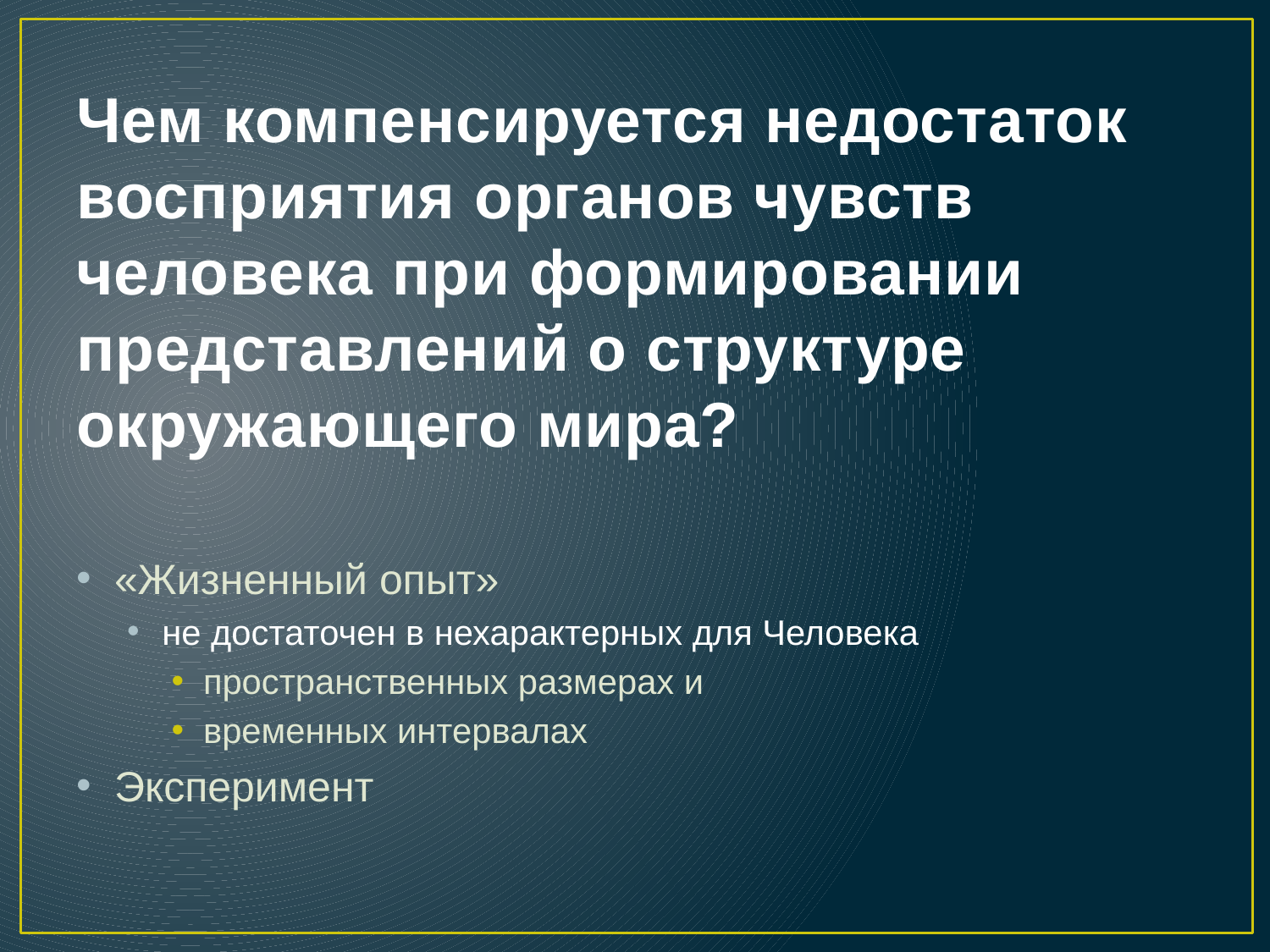

# Чем компенсируется недостаток восприятия органов чувств человека при формировании представлений о структуре окружающего мира?
«Жизненный опыт»
 не достаточен в нехарактерных для Человека
пространственных размерах и
временных интервалах
Эксперимент